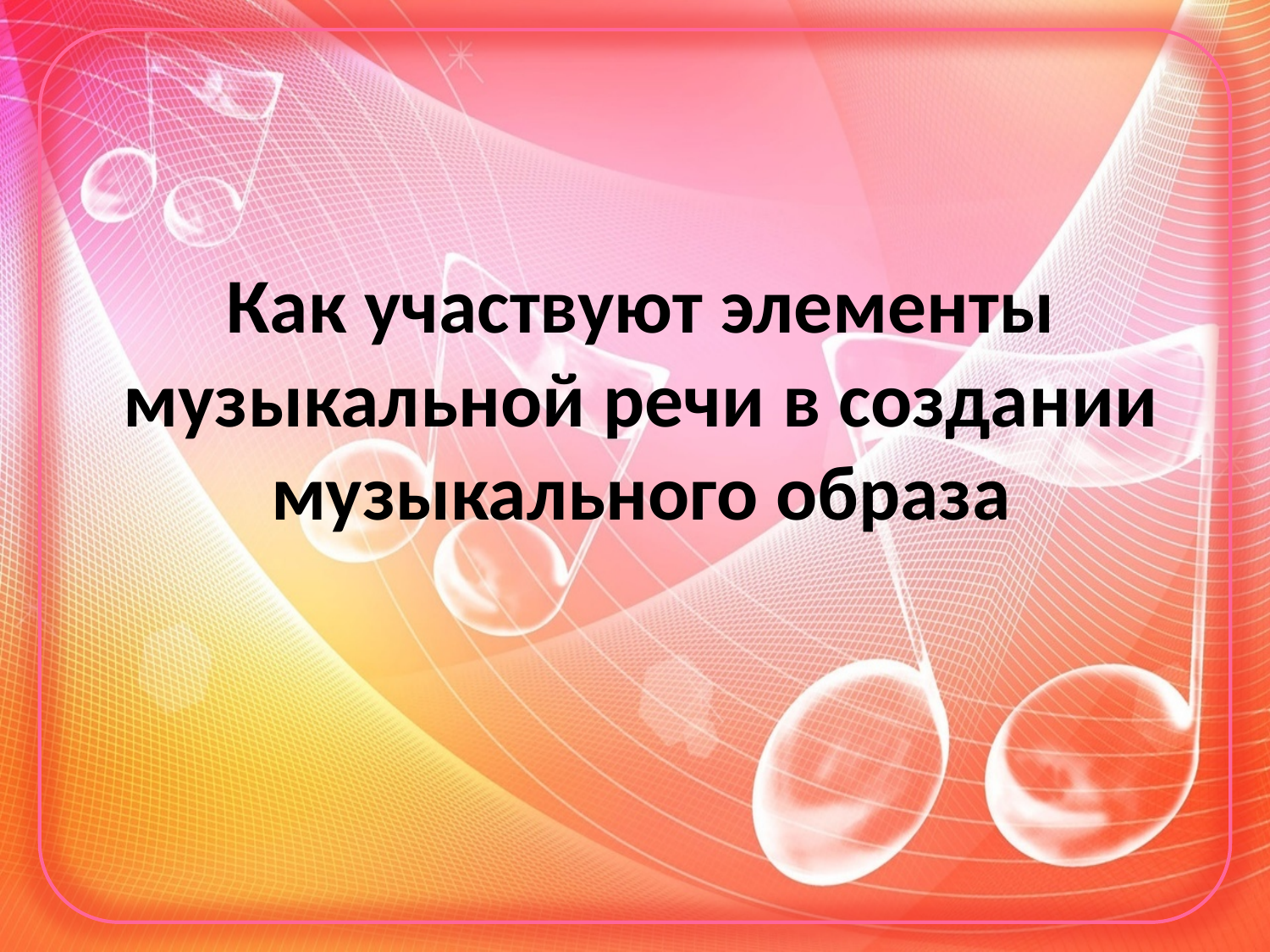

# Как участвуют элементы музыкальной речи в создании музыкального образа